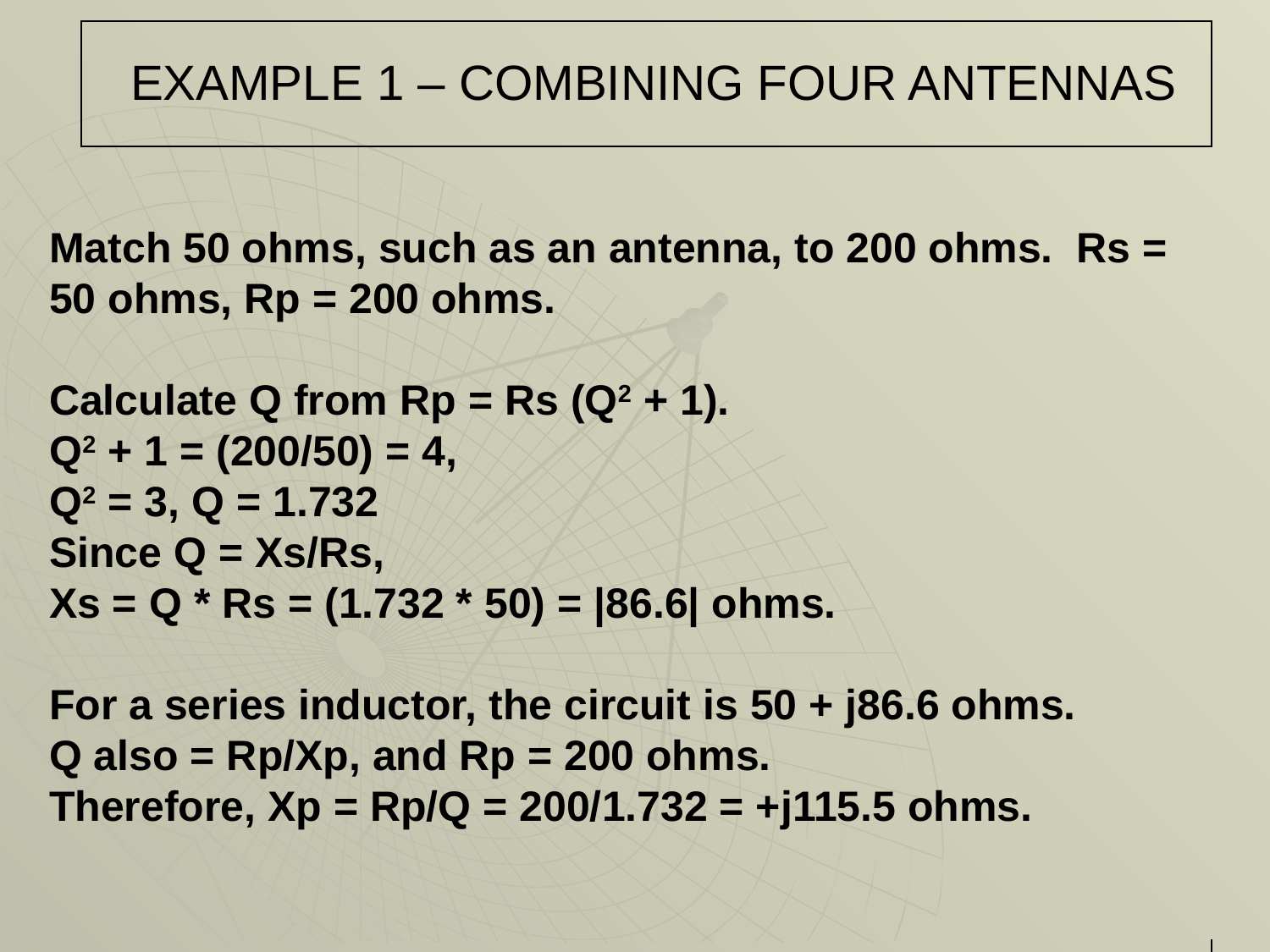

# EXAMPLE 1 – COMBINING FOUR ANTENNAS

Match 50 ohms, such as an antenna, to 200 ohms.  Rs = 50 ohms, Rp = 200 ohms.

Calculate Q from Rp = Rs (Q2 + 1).
Q2 + 1 = (200/50) = 4,
Q2 = 3, Q = 1.732
Since Q = Xs/Rs,
Xs = Q * Rs = (1.732 * 50) = |86.6| ohms.

For a series inductor, the circuit is 50 + j86.6 ohms.
Q also = Rp/Xp, and Rp = 200 ohms.
Therefore, Xp = Rp/Q = 200/1.732 = +j115.5 ohms.